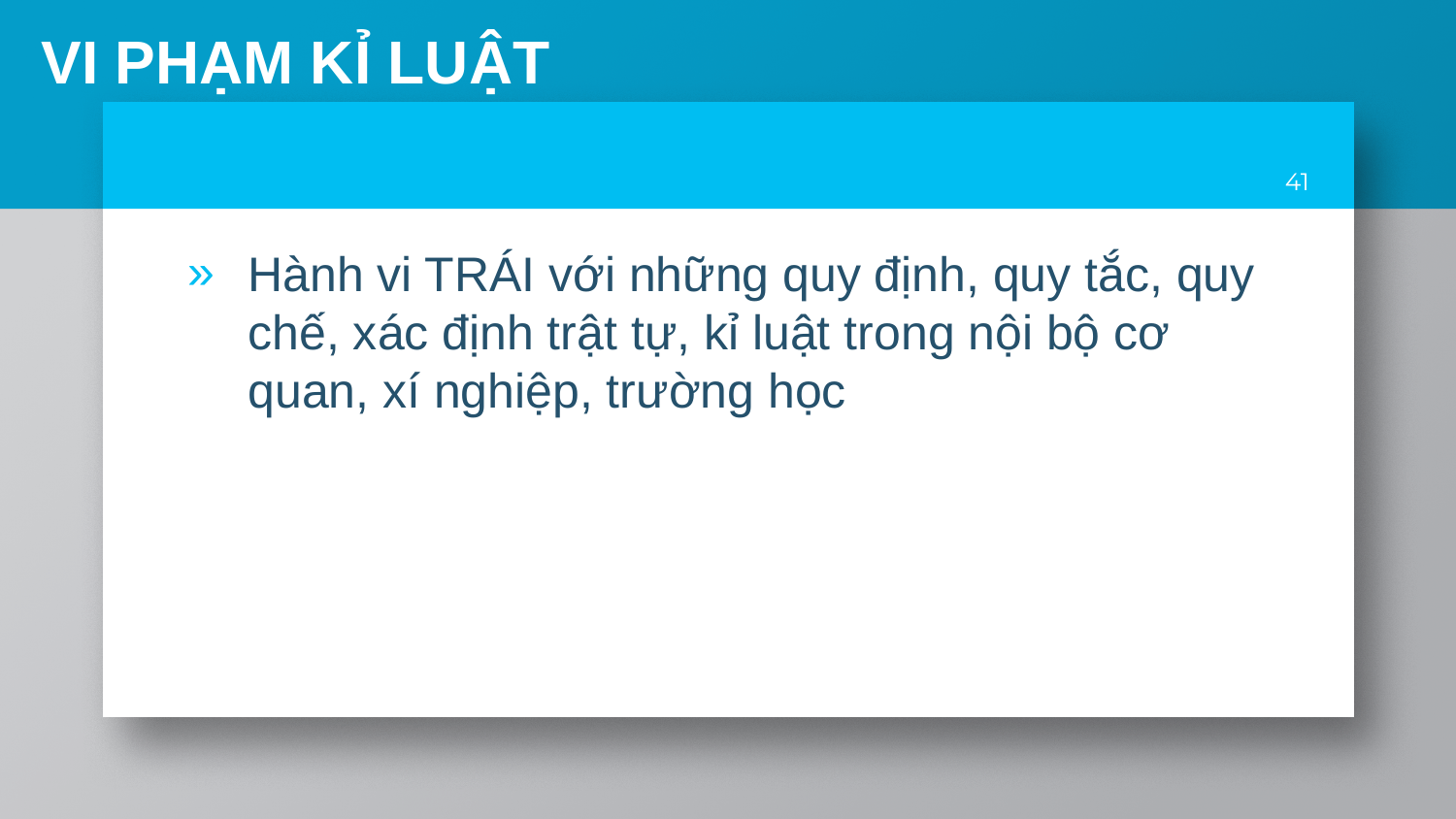

# VI PHẠM KỈ LUẬT
41
Hành vi TRÁI với những quy định, quy tắc, quy chế, xác định trật tự, kỉ luật trong nội bộ cơ quan, xí nghiệp, trường học